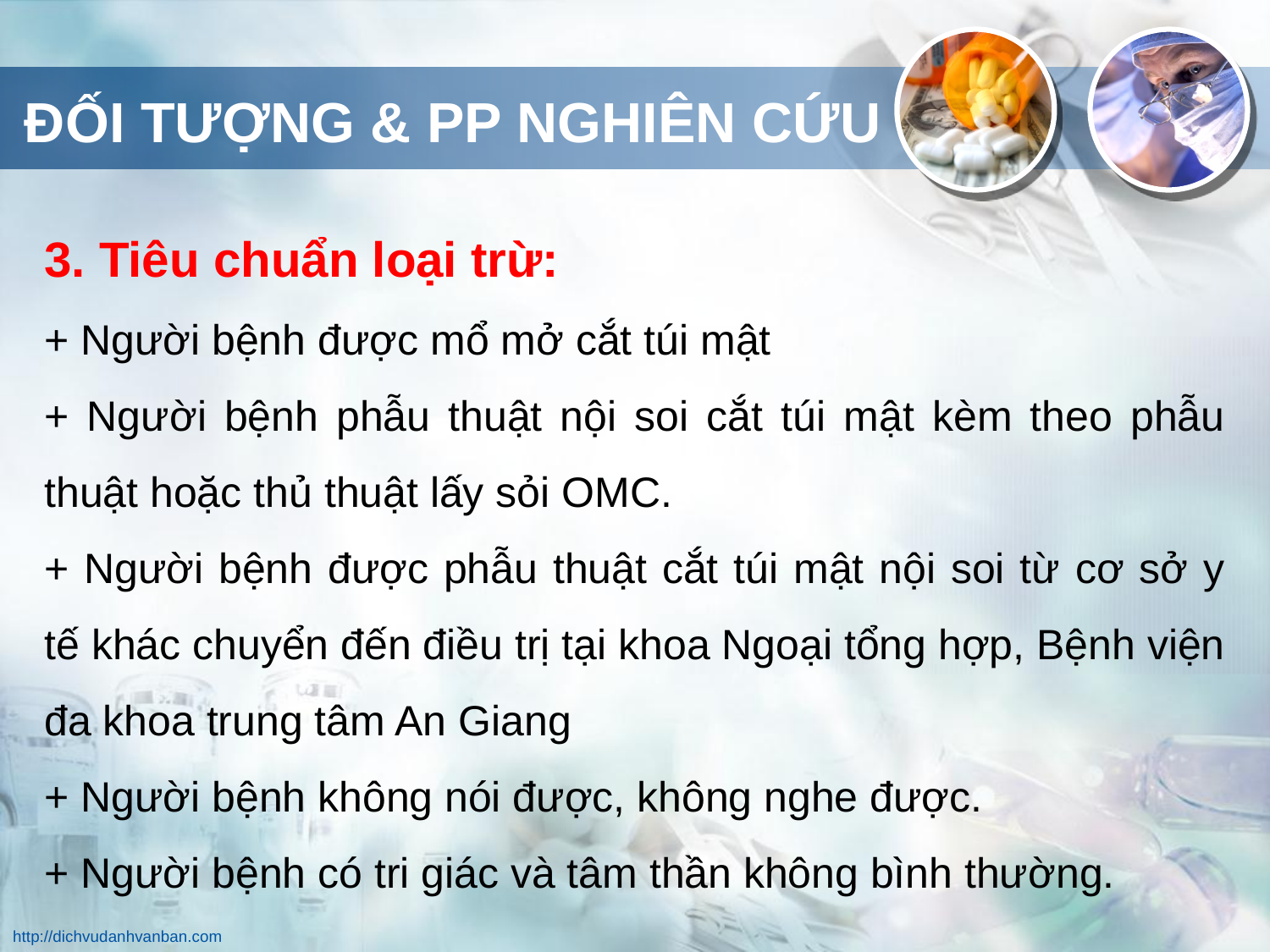

# ĐỐI TƯỢNG & PP NGHIÊN CỨU
3. Tiêu chuẩn loại trừ:
+ Người bệnh được mổ mở cắt túi mật
+ Người bệnh phẫu thuật nội soi cắt túi mật kèm theo phẫu thuật hoặc thủ thuật lấy sỏi OMC.
+ Người bệnh được phẫu thuật cắt túi mật nội soi từ cơ sở y tế khác chuyển đến điều trị tại khoa Ngoại tổng hợp, Bệnh viện đa khoa trung tâm An Giang
+ Người bệnh không nói được, không nghe được.
+ Người bệnh có tri giác và tâm thần không bình thường.